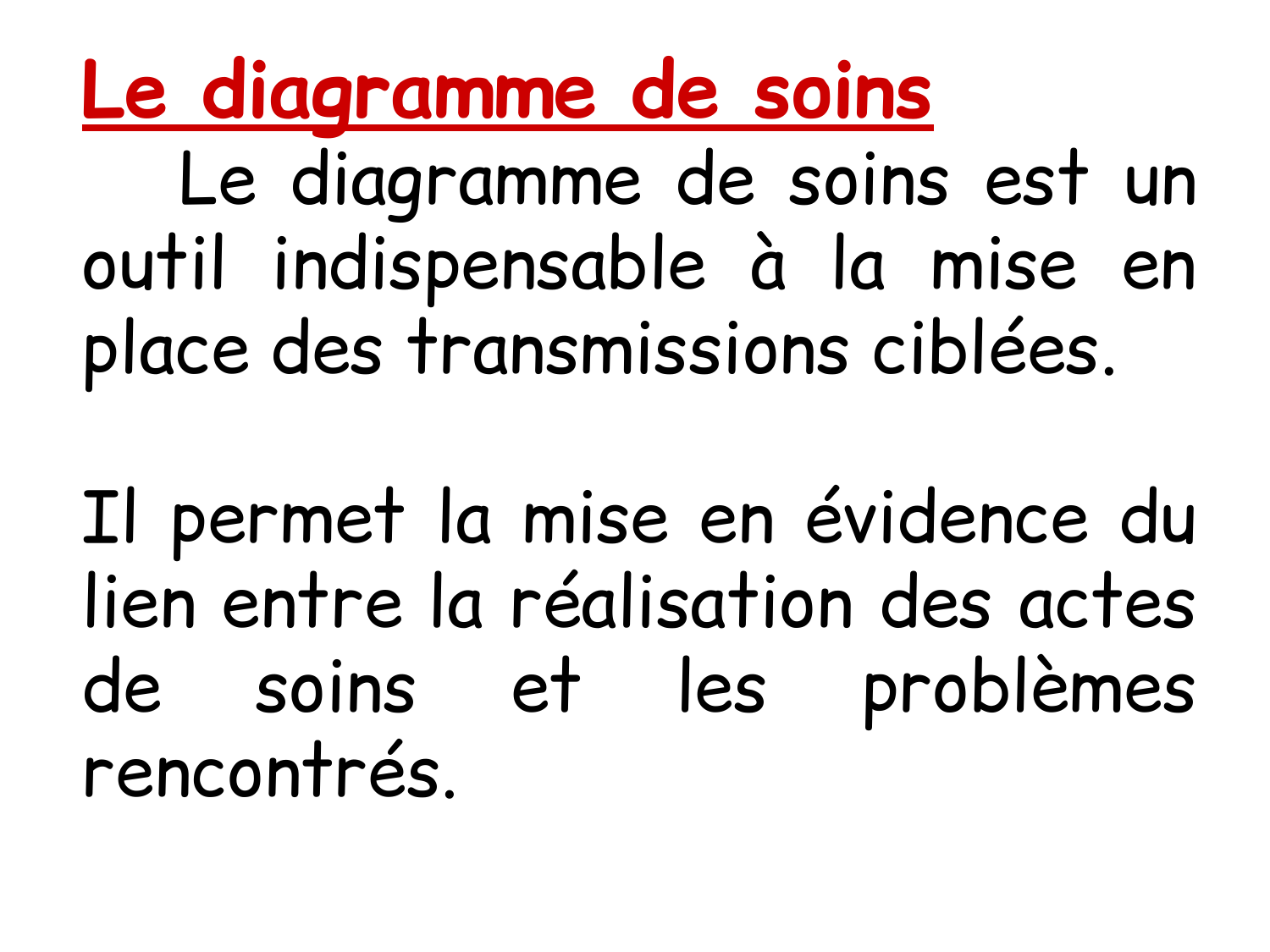

Le diagramme de soins
    Le diagramme de soins est un outil indispensable à la mise en place des transmissions ciblées.

Il permet la mise en évidence du lien entre la réalisation des actes de soins et les problèmes rencontrés.